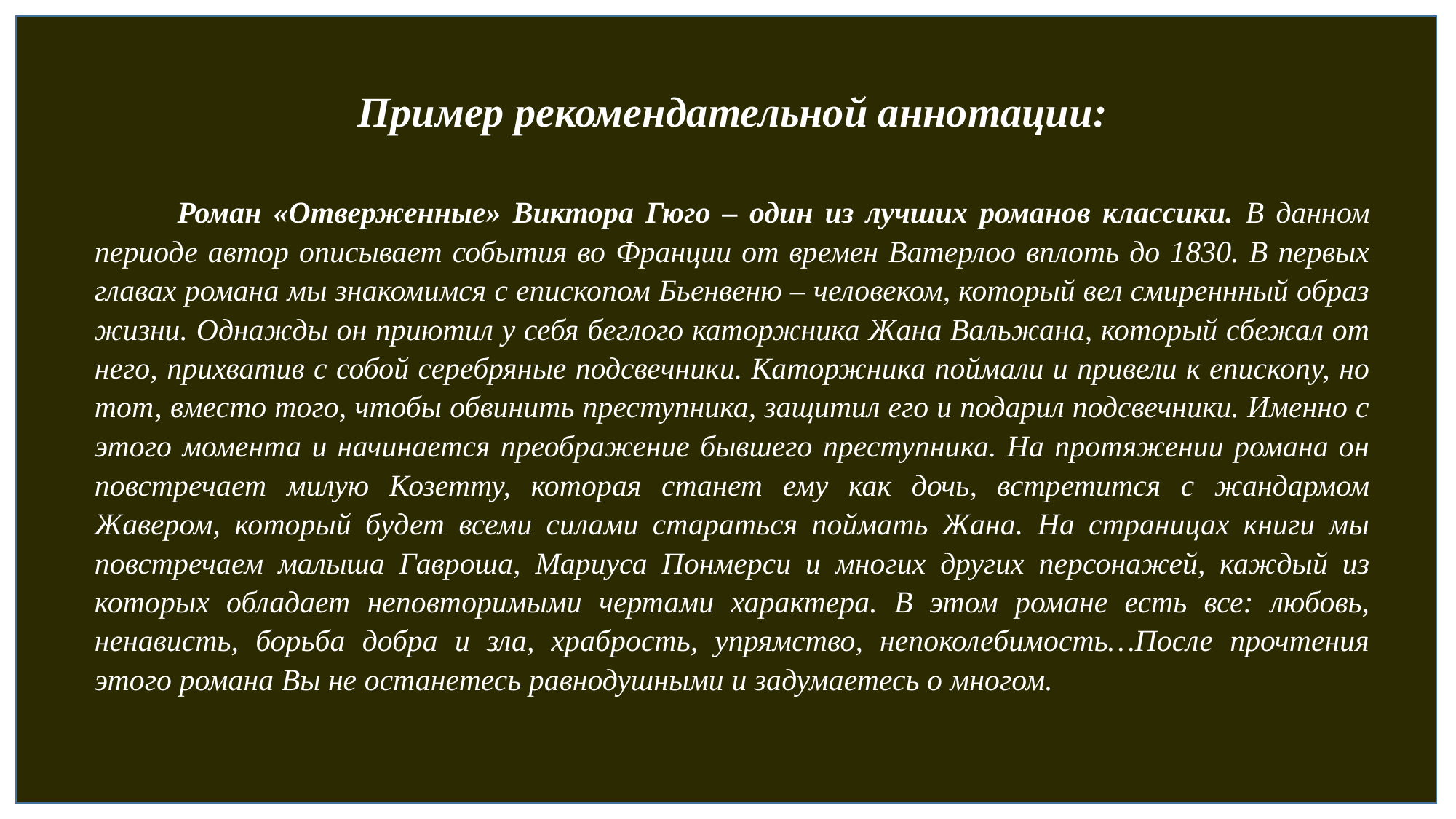

Пример рекомендательной аннотации:

       Роман «Отверженные» Виктора Гюго – один из лучших романов классики. В данном периоде автор описывает события во Франции от времен Ватерлоо вплоть до 1830. В первых главах романа мы знакомимся с епископом Бьенвеню – человеком, который вел смиреннный образ жизни. Однажды он приютил у себя беглого каторжника Жана Вальжана, который сбежал от него, прихватив с собой серебряные подсвечники. Каторжника поймали и привели к епископу, но тот, вместо того, чтобы обвинить преступника, защитил его и подарил подсвечники. Именно с этого момента и начинается преображение бывшего преступника. На протяжении романа он повстречает милую Козетту, которая станет ему как дочь, встретится с жандармом Жавером, который будет всеми силами стараться поймать Жана. На страницах книги мы повстречаем малыша Гавроша, Мариуса Понмерси и многих других персонажей, каждый из которых обладает неповторимыми чертами характера. В этом романе есть все: любовь, ненависть, борьба добра и зла, храбрость, упрямство, непоколебимость…После прочтения этого романа Вы не останетесь равнодушными и задумаетесь о многом.